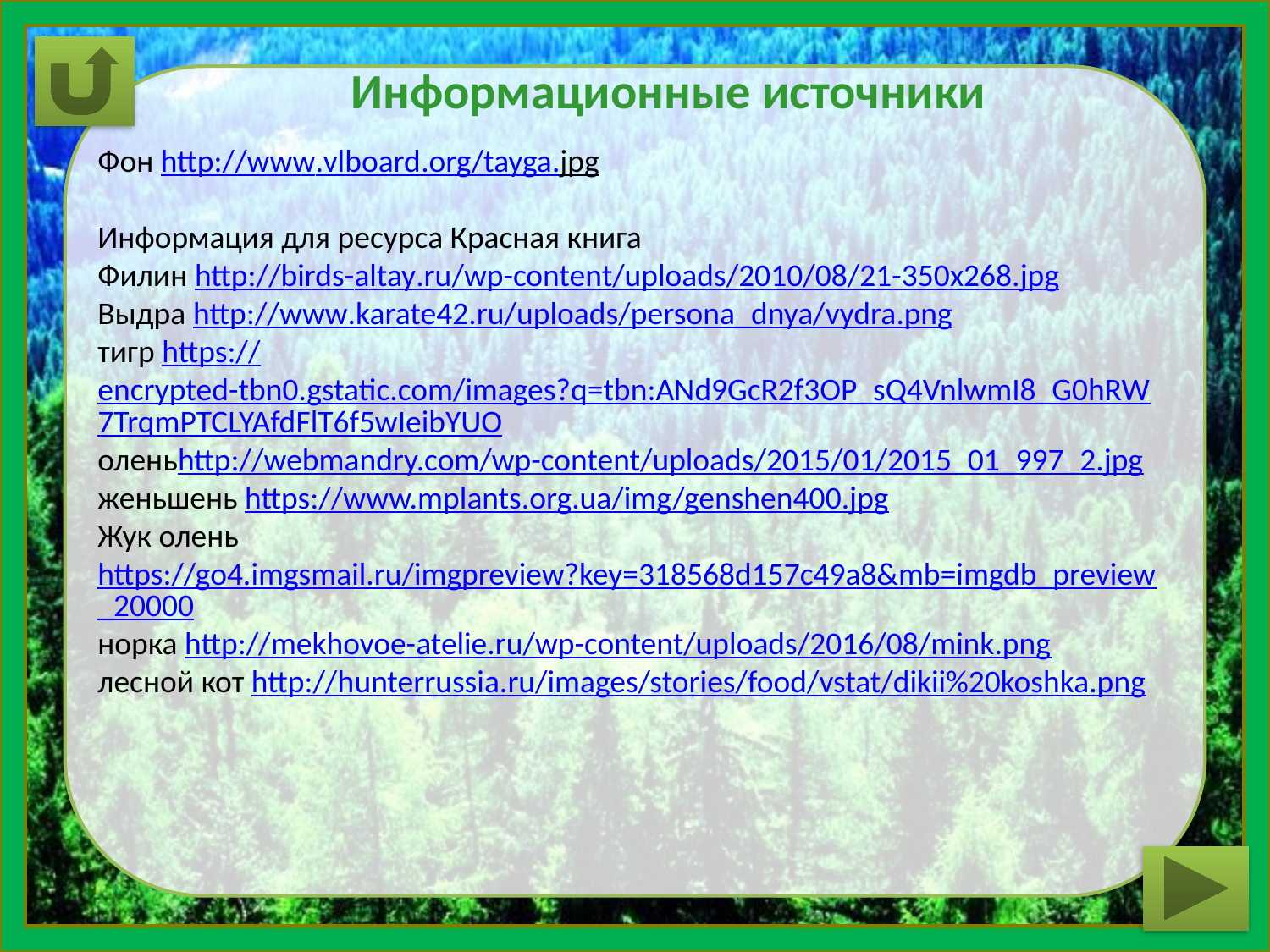

Информационные источники
Фон http://www.vlboard.org/tayga.jpg

Информация для ресурса Красная книга
Филин http://birds-altay.ru/wp-content/uploads/2010/08/21-350x268.jpg
Выдра http://www.karate42.ru/uploads/persona_dnya/vydra.png
тигр https://encrypted-tbn0.gstatic.com/images?q=tbn:ANd9GcR2f3OP_sQ4VnlwmI8_G0hRW7TrqmPTCLYAfdFlT6f5wIeibYUO
оленьhttp://webmandry.com/wp-content/uploads/2015/01/2015_01_997_2.jpg
женьшень https://www.mplants.org.ua/img/genshen400.jpg
Жук олень https://go4.imgsmail.ru/imgpreview?key=318568d157c49a8&mb=imgdb_preview_20000
норка http://mekhovoe-atelie.ru/wp-content/uploads/2016/08/mink.png
лесной кот http://hunterrussia.ru/images/stories/food/vstat/dikii%20koshka.png